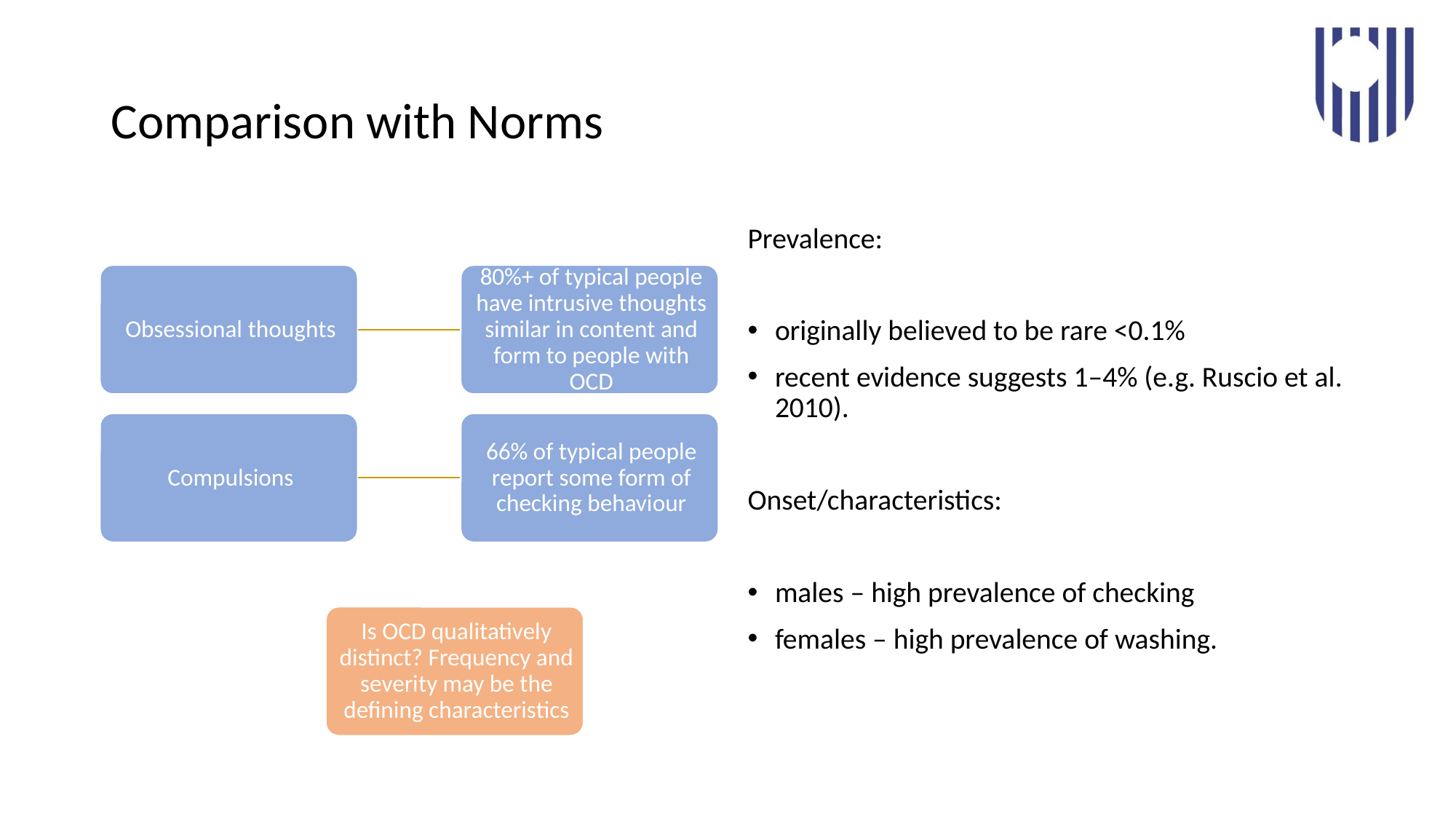

# Comparison with Norms
Obsessional thoughts

80%+ of typical people have intrusive thoughts similar in content and form to people with OCD
Compulsions

66% of typical people report some form of checking behaviour
Is OCD qualitatively distinct? Frequency and severity may be the defining characteristics
Prevalence:

originally believed to be rare <0.1%
recent evidence suggests 1–4% (e.g. Ruscio et al. 2010).

Onset/characteristics:

males – high prevalence of checking
females – high prevalence of washing.